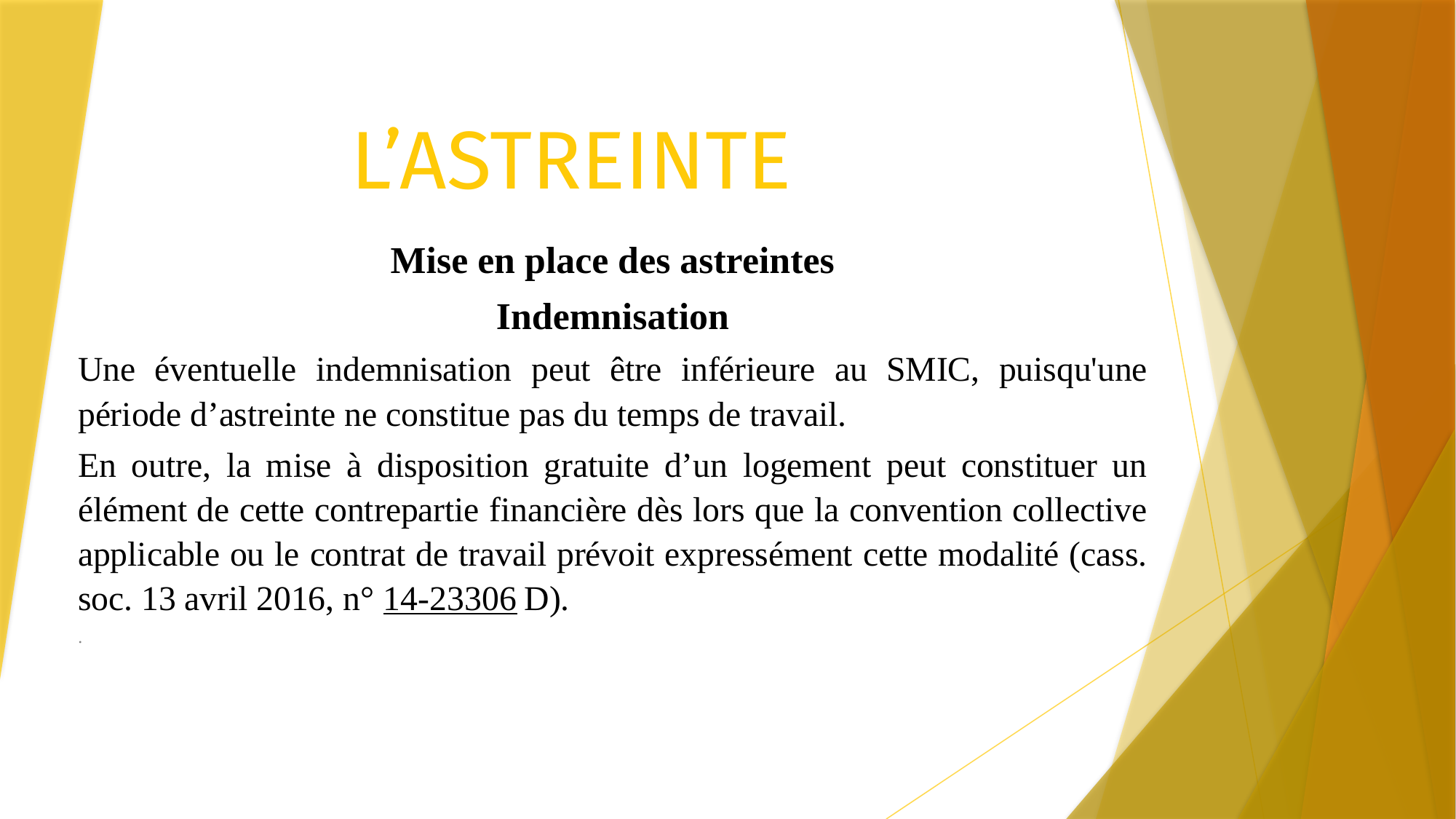

# L’ASTREINTE

Mise en place des astreintes
Indemnisation
Une éventuelle indemnisation peut être inférieure au SMIC, puisqu'une période d’astreinte ne constitue pas du temps de travail.
En outre, la mise à disposition gratuite d’un logement peut constituer un élément de cette contrepartie financière dès lors que la convention collective applicable ou le contrat de travail prévoit expressément cette modalité (cass. soc. 13 avril 2016, n° 14-23306 D).
.